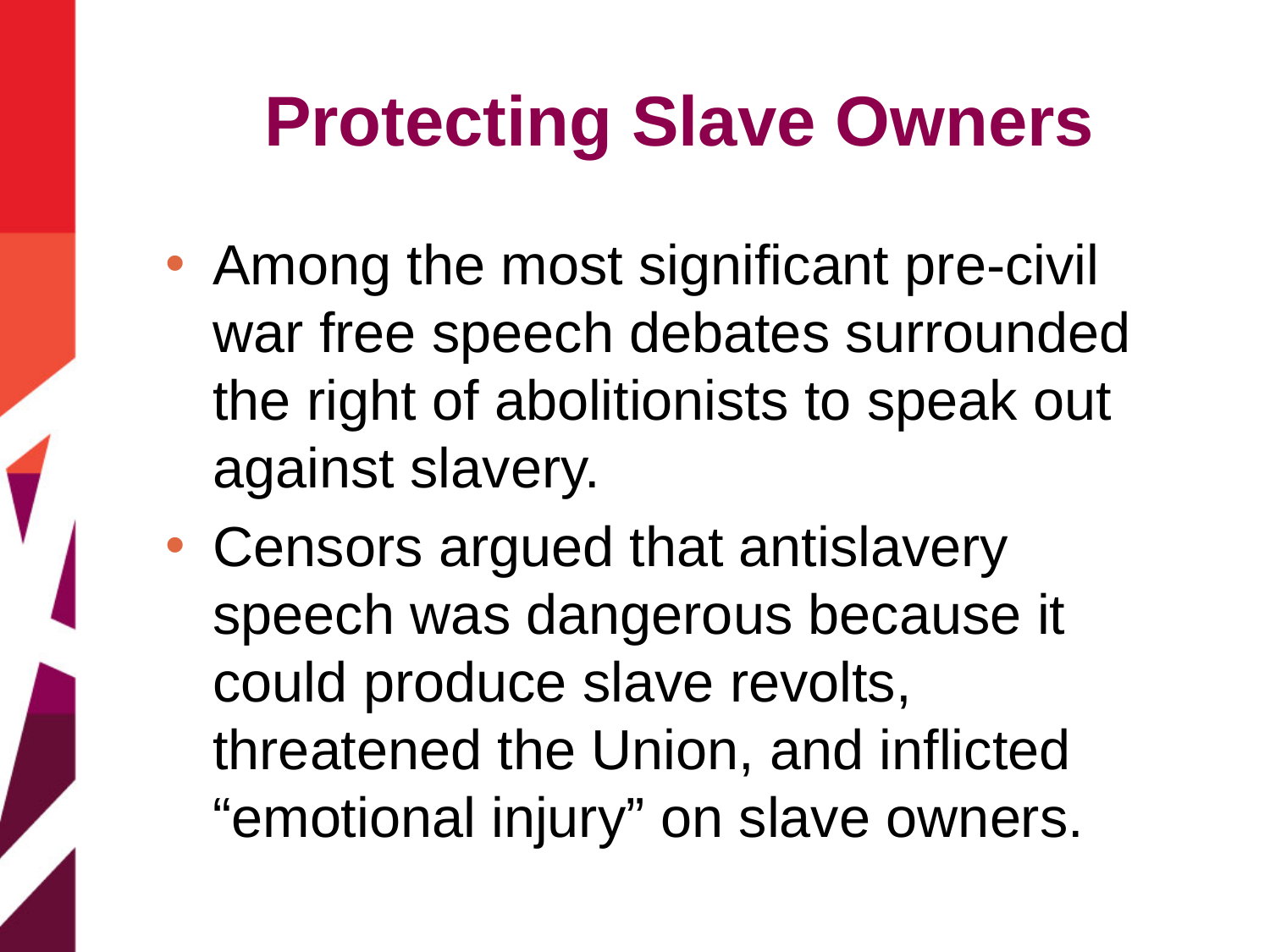

# Protecting Slave Owners
Among the most significant pre-civil war free speech debates surrounded the right of abolitionists to speak out against slavery.
Censors argued that antislavery speech was dangerous because it could produce slave revolts, threatened the Union, and inflicted “emotional injury” on slave owners.